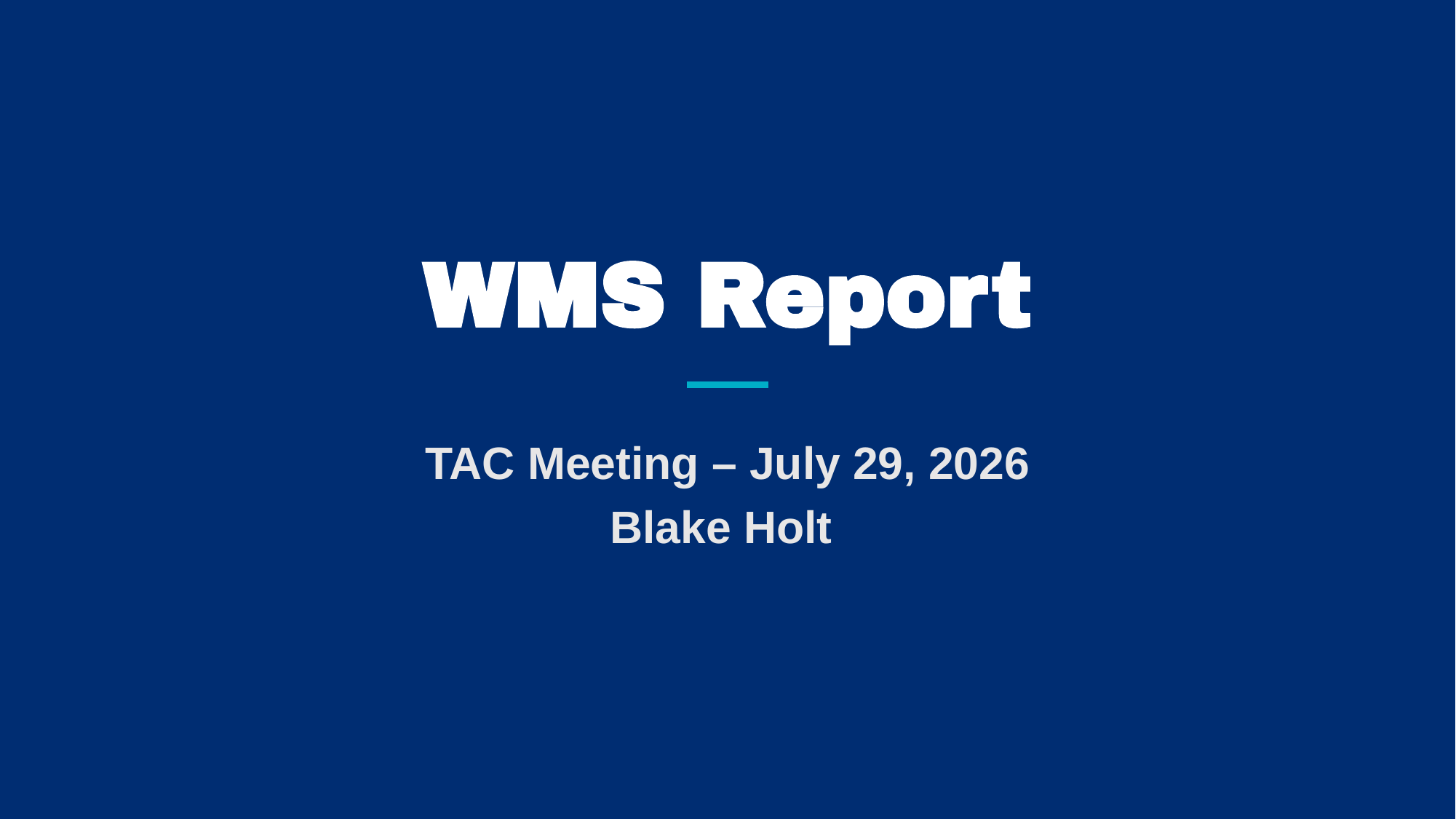

# WMS Report

TAC Meeting – July 29, 2026
Blake Holt